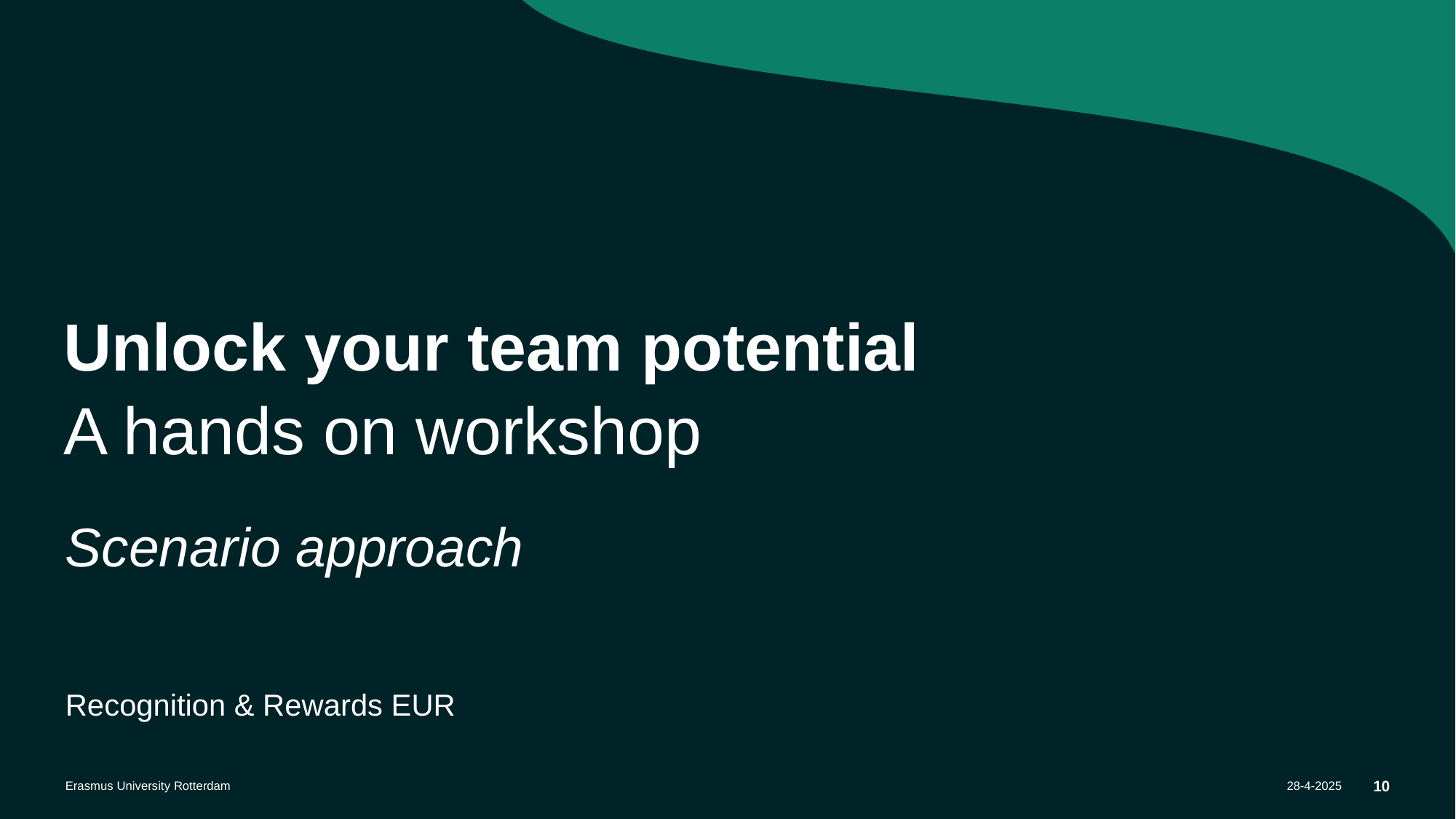

# Unlock your team potential A hands on workshop

Scenario approach

Recognition & Rewards EUR
Erasmus University Rotterdam
28-4-2025
10